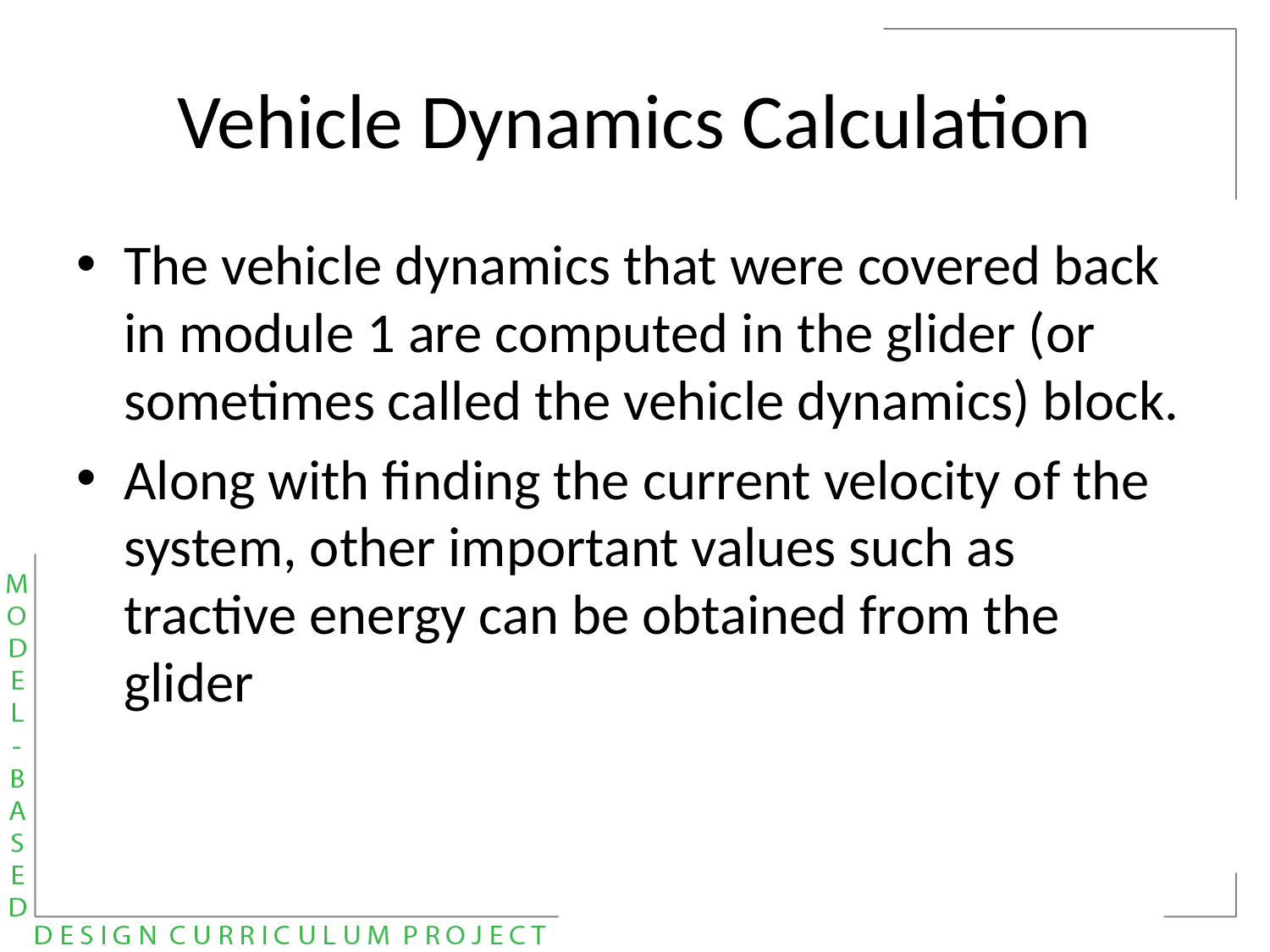

# Vehicle Dynamics Calculation
The vehicle dynamics that were covered back in module 1 are computed in the glider (or sometimes called the vehicle dynamics) block.
Along with finding the current velocity of the system, other important values such as tractive energy can be obtained from the glider